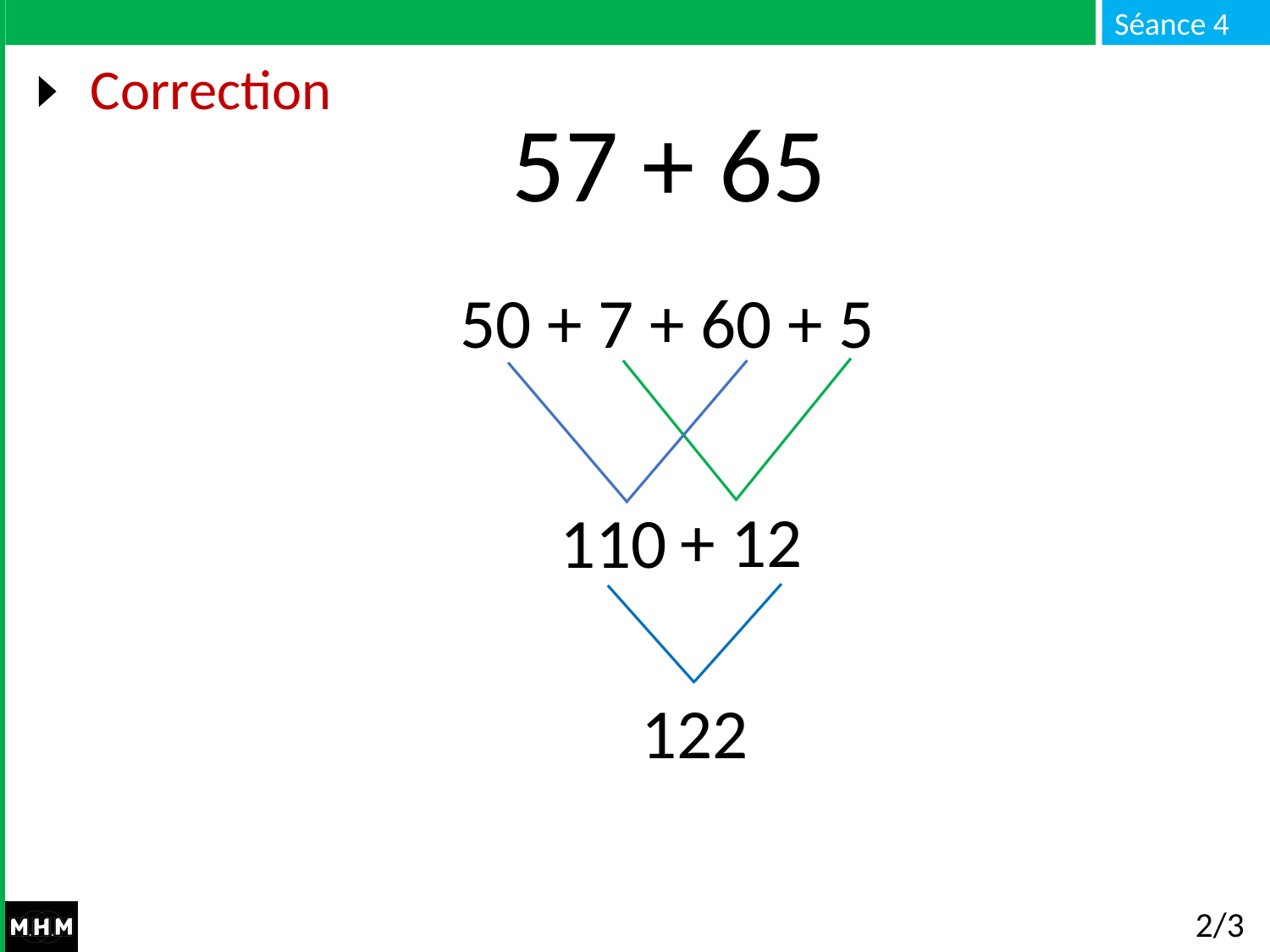

# Correction

57 + 65
50 + 7 + 60 + 5
+ 12
110
122
2/3